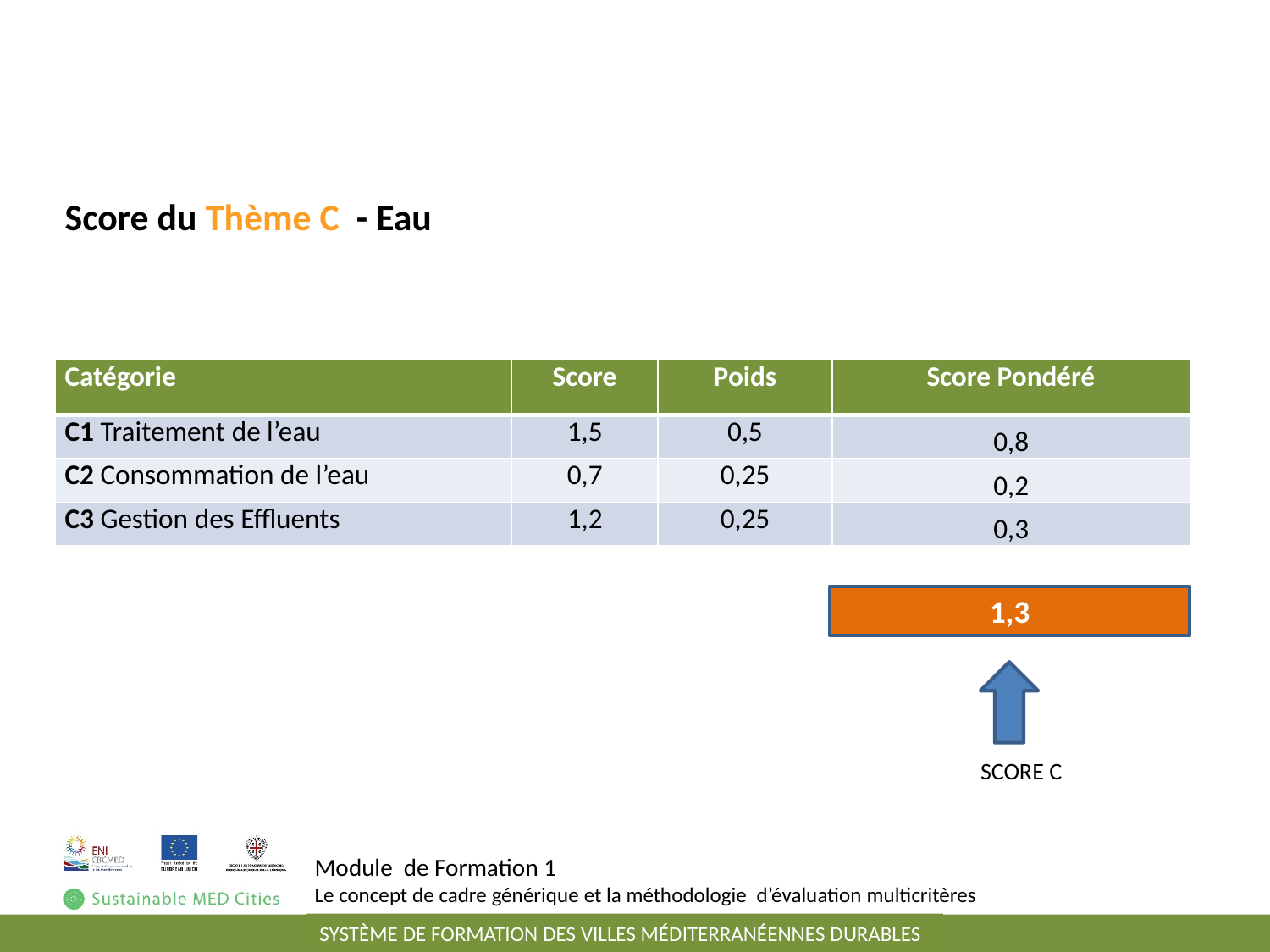

Peso dei criteri in una categoria: esempio
Score du Thème C  - Eau
| Catégorie | Score | Poids | Score Pondéré |
| --- | --- | --- | --- |
| C1 Traitement de l’eau | 1,5 | 0,5 | 0,8 |
| C2 Consommation de l’eau | 0,7 | 0,25 | 0,2 |
| C3 Gestion des Effluents | 1,2 | 0,25 | 0,3 |
|  |  |  |  |
|  |  |  | 1,2 |
1,3

SCORE C
Module  de Formation 1
Le concept de cadre générique et la méthodologie  d’évaluation multicritères
SYSTÈME DE FORMATION DES VILLES MÉDITERRANÉENNES DURABLES